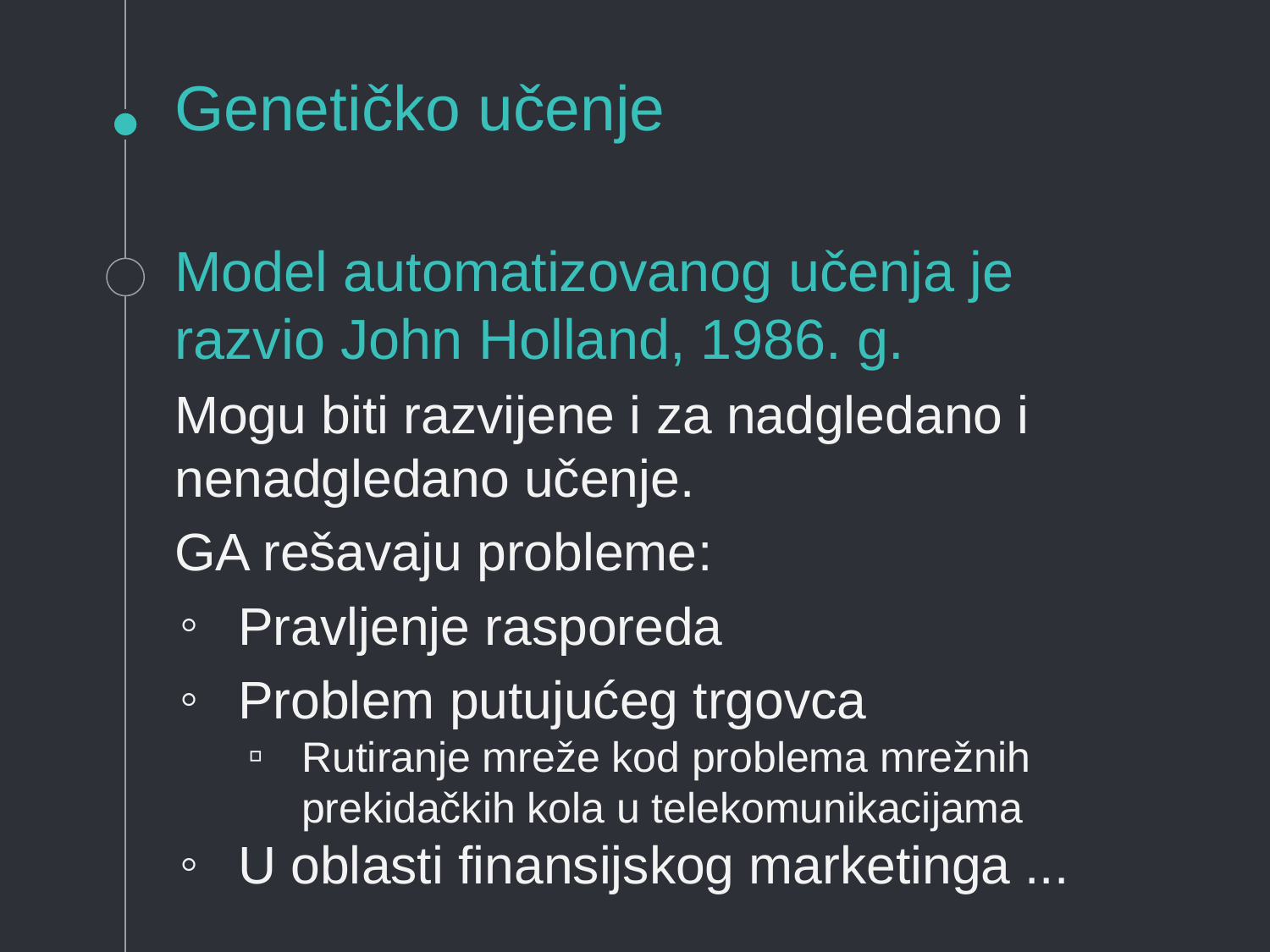

# Genetičko učenje
Model automatizovanog učenja je razvio John Holland, 1986. g.
Mogu biti razvijene i za nadgledano i nenadgledano učenje.
GA rešavaju probleme:
Pravljenje rasporeda
Problem putujućeg trgovca
Rutiranje mreže kod problema mrežnih prekidačkih kola u telekomunikacijama
U oblasti finansijskog marketinga ...